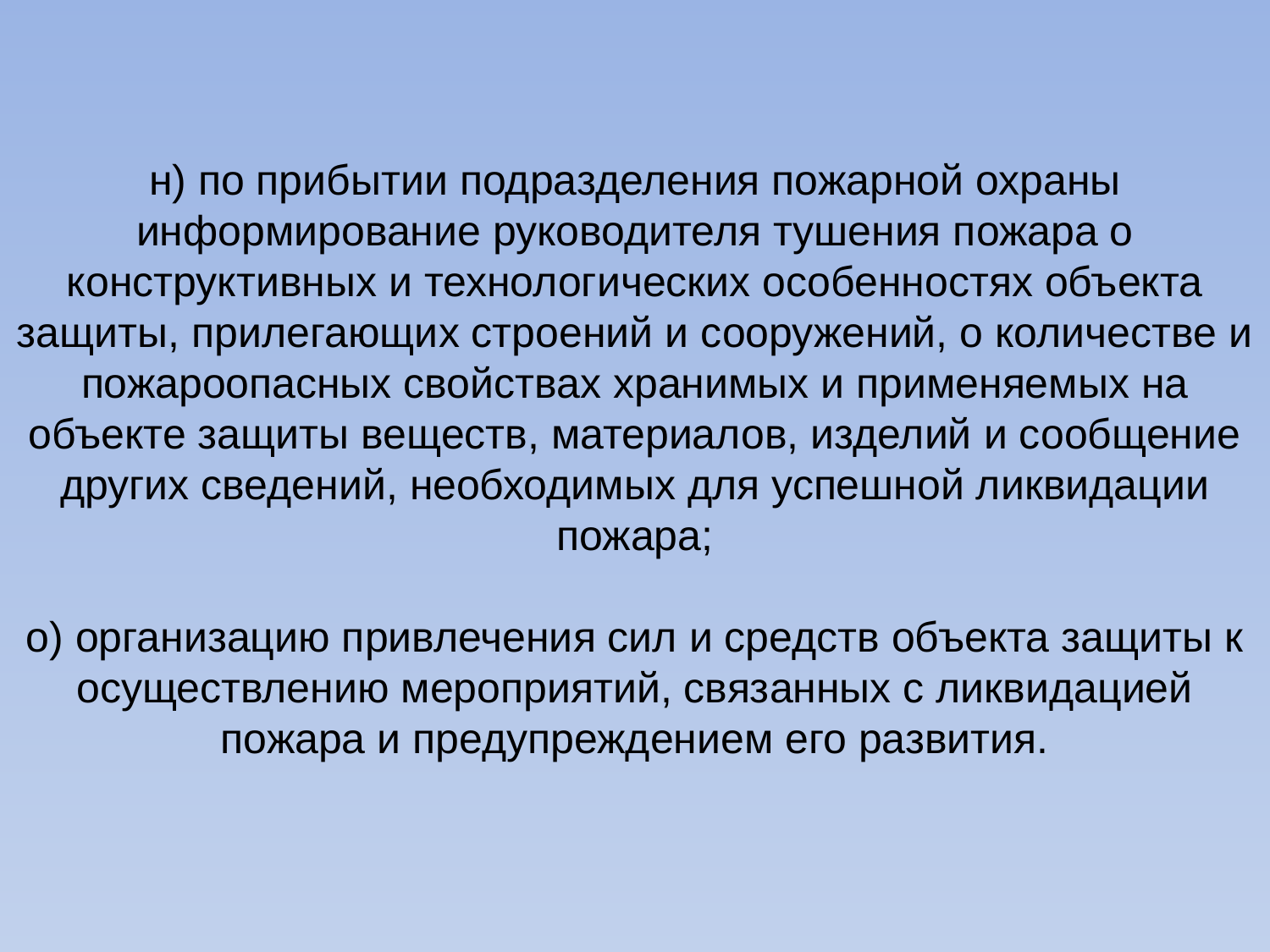

# н) по прибытии подразделения пожарной охраны информирование руководителя тушения пожара о конструктивных и технологических особенностях объекта защиты, прилегающих строений и сооружений, о количестве и пожароопасных свойствах хранимых и применяемых на объекте защиты веществ, материалов, изделий и сообщение других сведений, необходимых для успешной ликвидации пожара; о) организацию привлечения сил и средств объекта защиты к осуществлению мероприятий, связанных с ликвидацией пожара и предупреждением его развития.